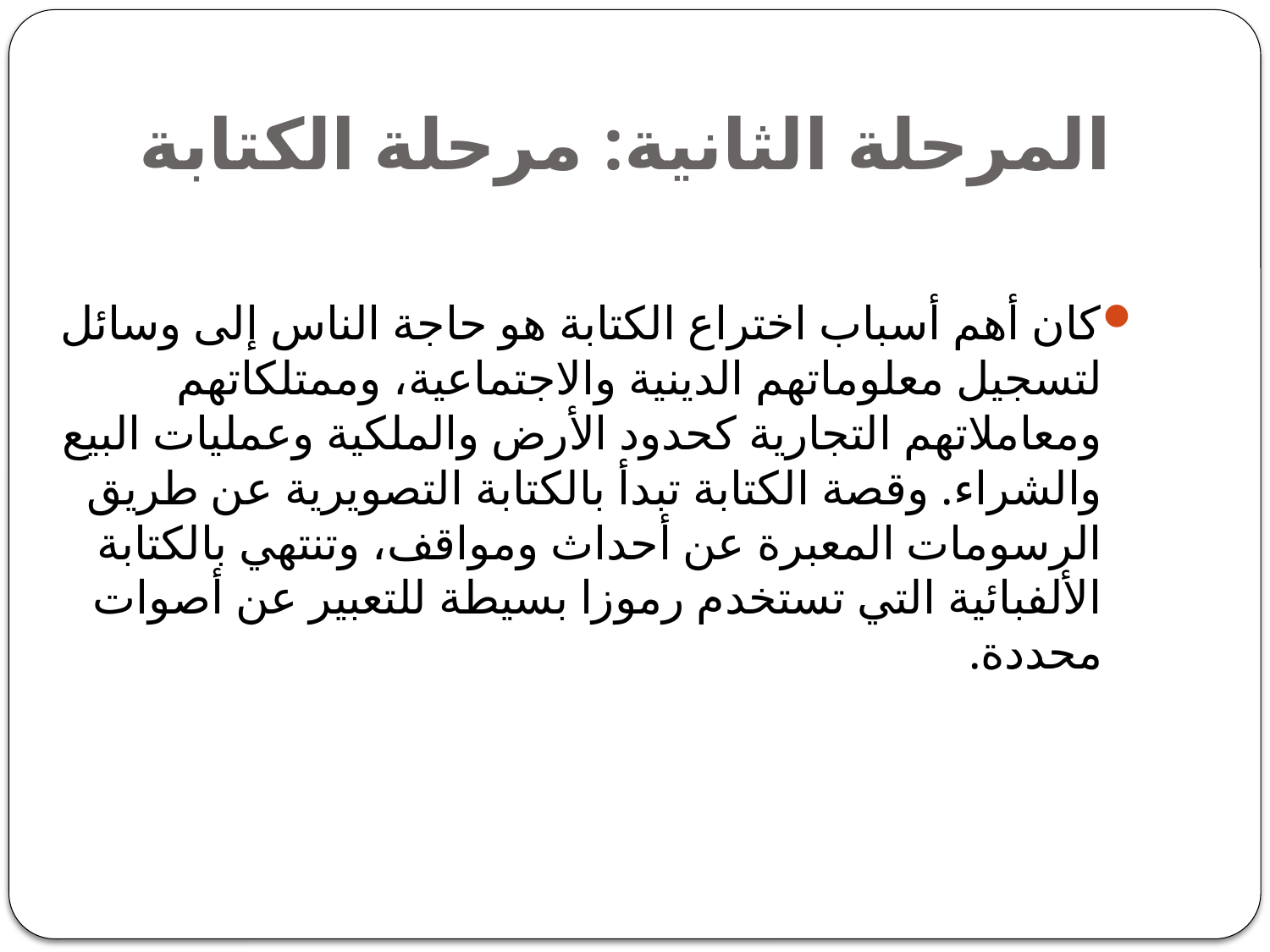

# المرحلة الثانية: مرحلة الكتابة
كان أهم أسباب اختراع الكتابة هو حاجة الناس إلى وسائل لتسجيل معلوماتهم الدينية والاجتماعية، وممتلكاتهم ومعاملاتهم التجارية كحدود الأرض والملكية وعمليات البيع والشراء. وقصة الكتابة تبدأ بالكتابة التصويرية عن طريق الرسومات المعبرة عن أحداث ومواقف، وتنتهي بالكتابة الألفبائية التي تستخدم رموزا بسيطة للتعبير عن أصوات محددة.